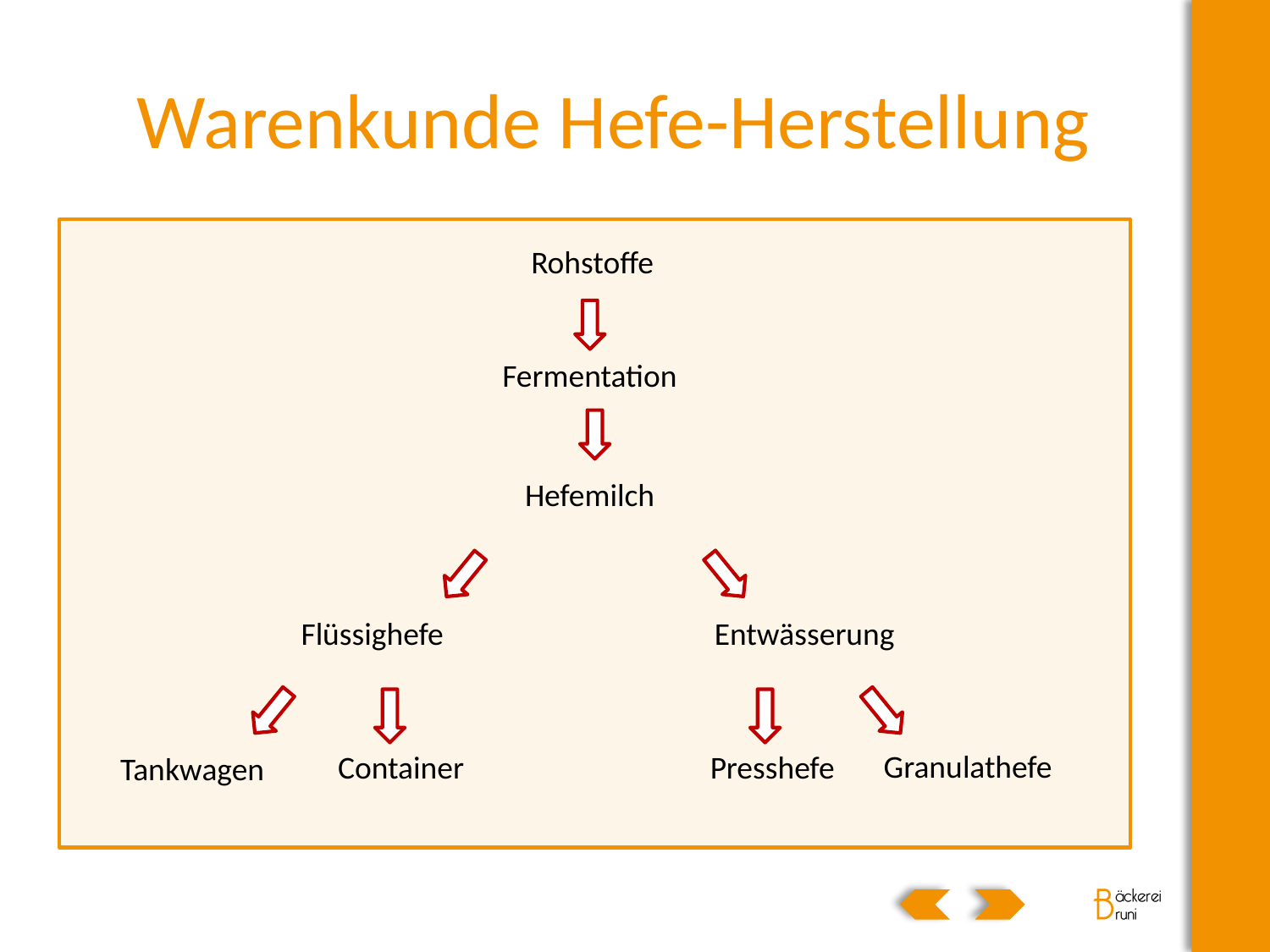

# Warenkunde Hefe-Herstellung

Rohstoffe

Fermentation

Hefemilch

Flüssighefe
Entwässerung

Granulathefe
Container
Presshefe
Tankwagen